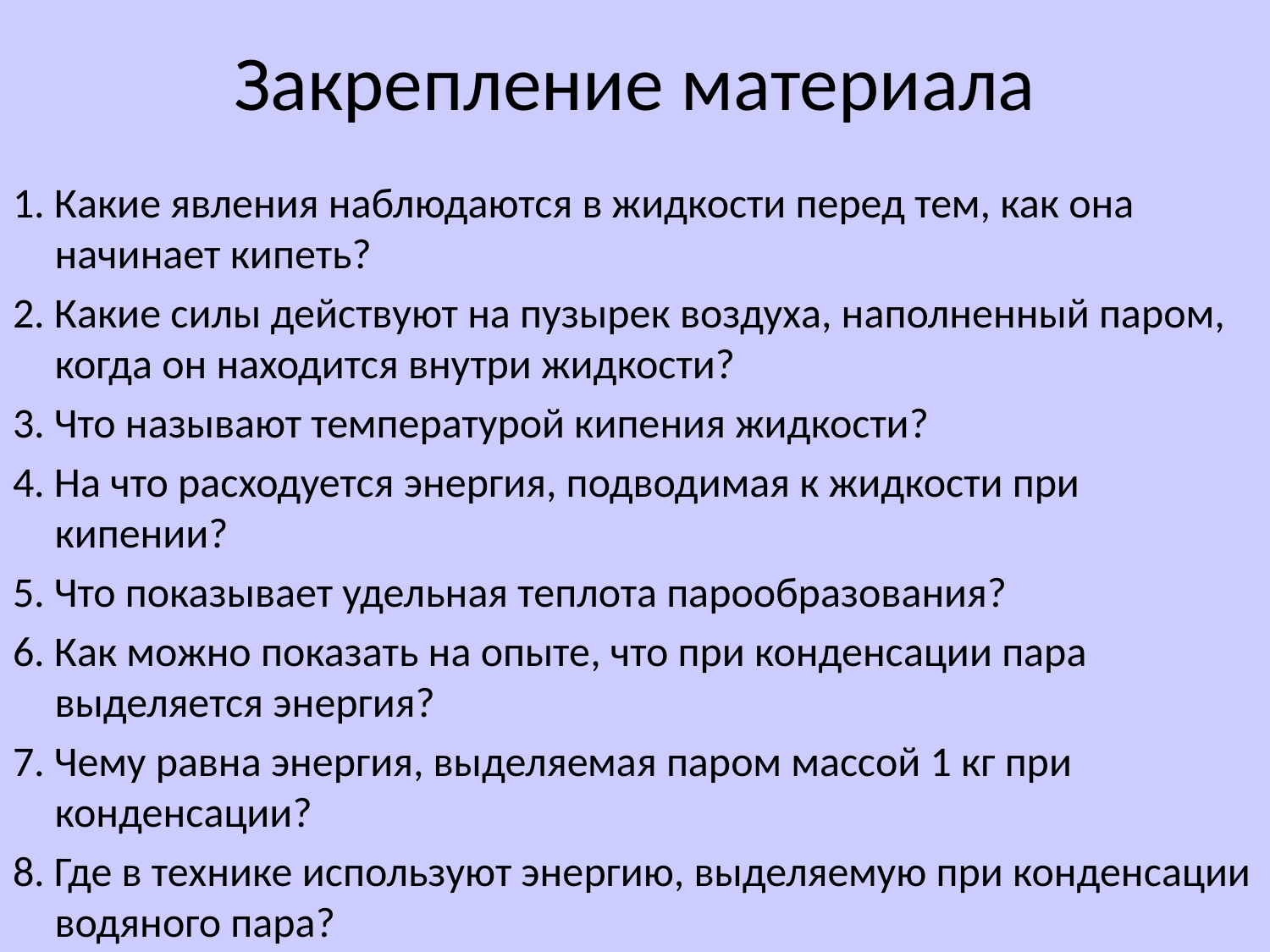

# Закрепление материала
1. Какие явления наблюдаются в жидкости перед тем, как она начинает кипеть?
2. Какие силы действуют на пузырек воздуха, наполненный паром, когда он находится внутри жидкости?
3. Что называют температурой кипения жидкости?
4. На что расходуется энергия, подводимая к жидкости при кипении?
5. Что показывает удельная теплота парообразования?
6. Как можно показать на опыте, что при конденсации пара выделяется энергия?
7. Чему равна энергия, выделяемая паром массой 1 кг при конденсации?
8. Где в технике используют энергию, выделяемую при конденсации водяного пара?